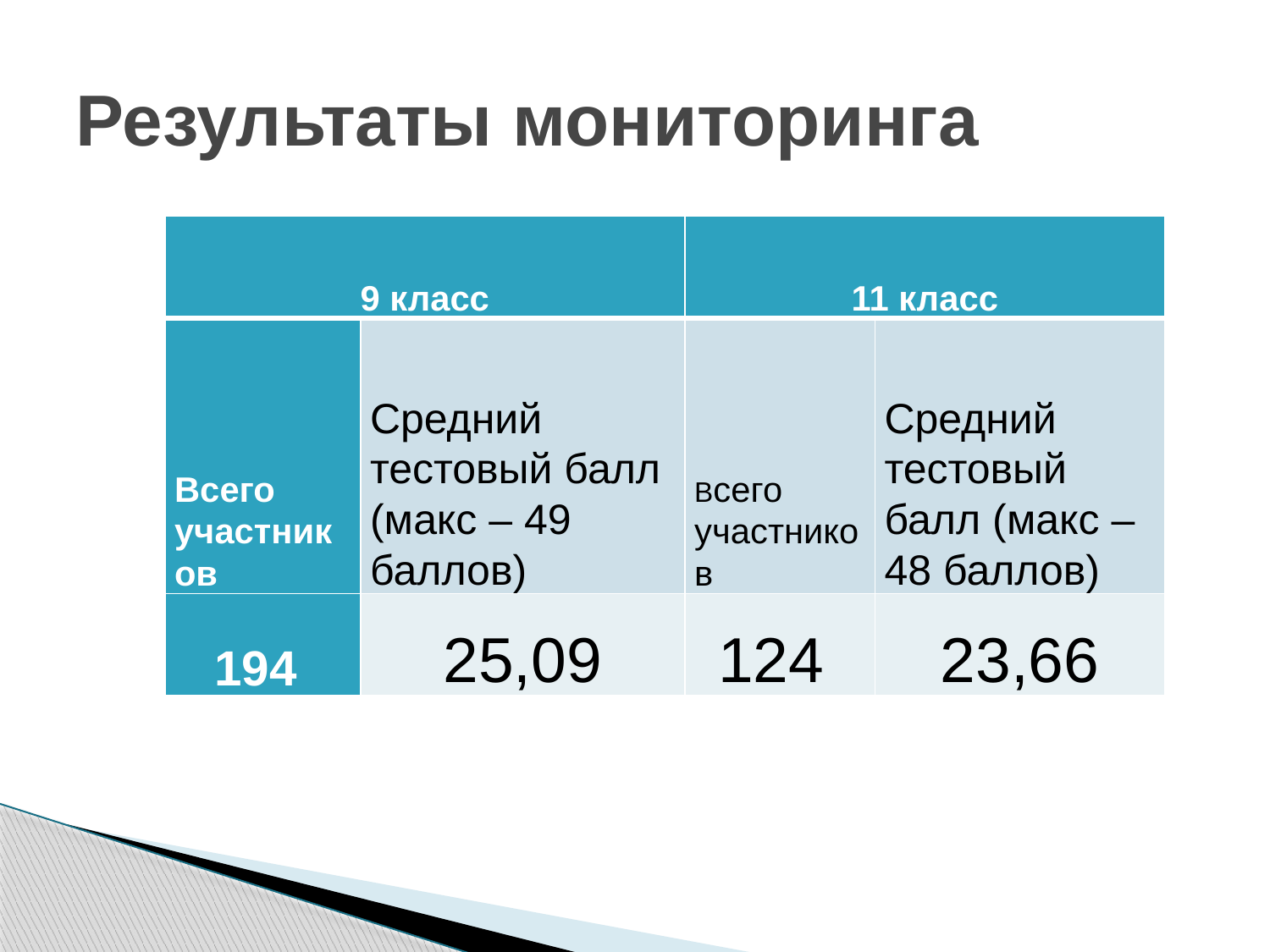

# Результаты мониторинга
| 9 класс |  | 11 класс |  |
| --- | --- | --- | --- |
| Всего участников | Средний тестовый балл (макс – 49 баллов) | Всего участников | Средний тестовый балл (макс – 48 баллов) |
| 194 | 25,09 | 124 | 23,66 |